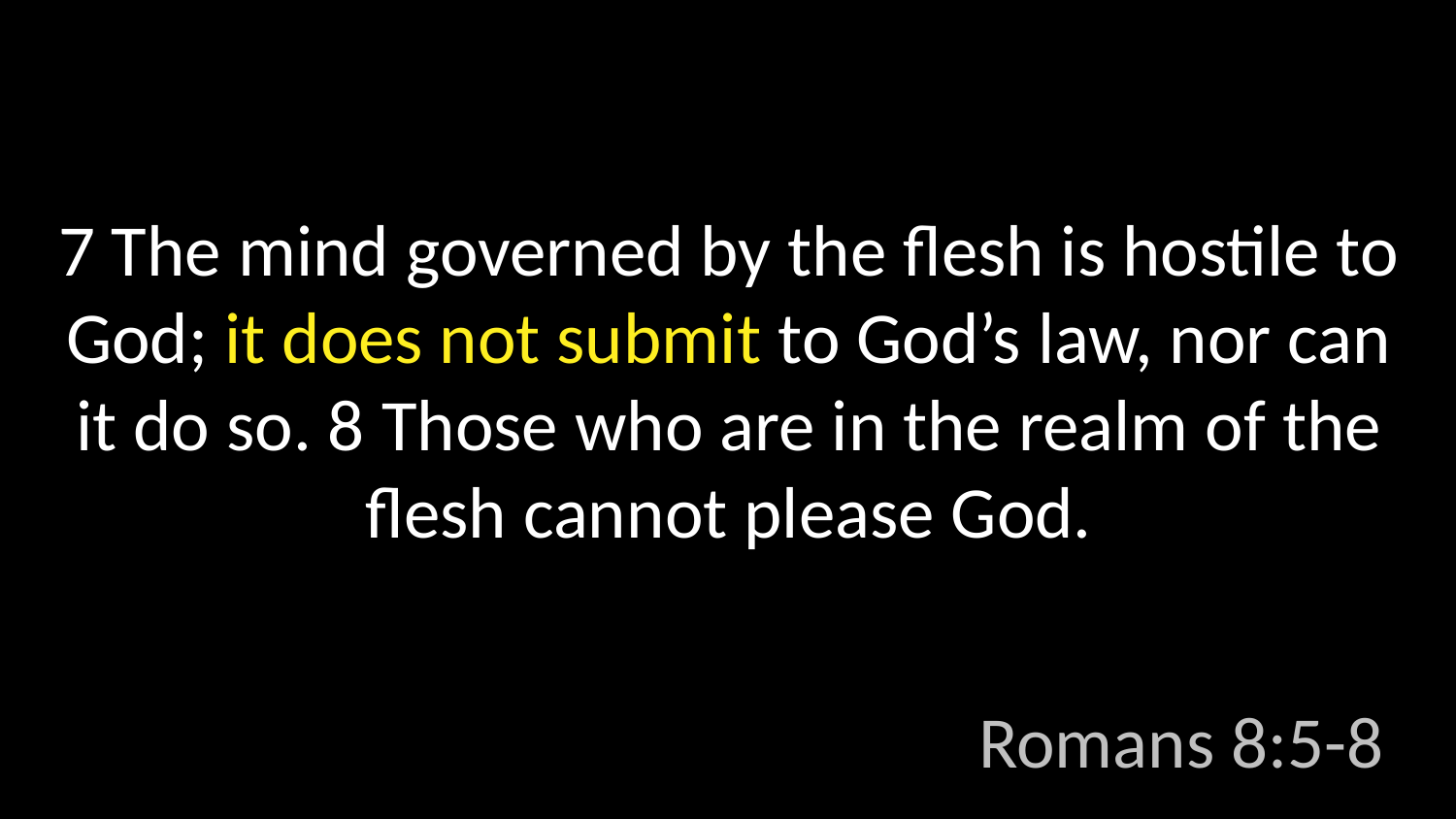

7 The mind governed by the flesh is hostile to God; it does not submit to God’s law, nor can it do so. 8 Those who are in the realm of the flesh cannot please God.
Romans 8:5-8